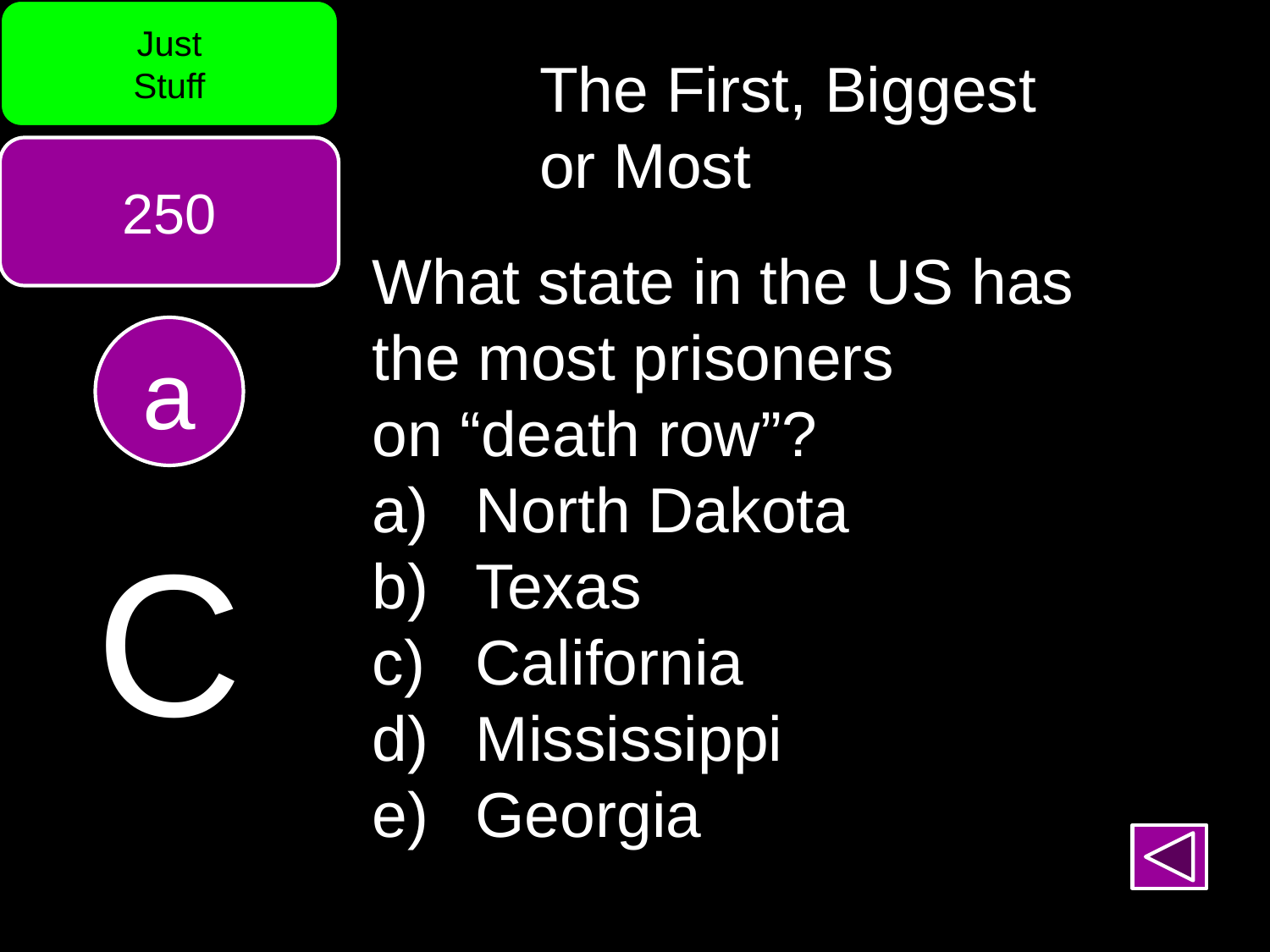

Just
Stuff
The First, Biggest
or Most
250

What state in the US has the most prisoners
on “death row”?
North Dakota
Texas
California
Mississippi
Georgia
a
C